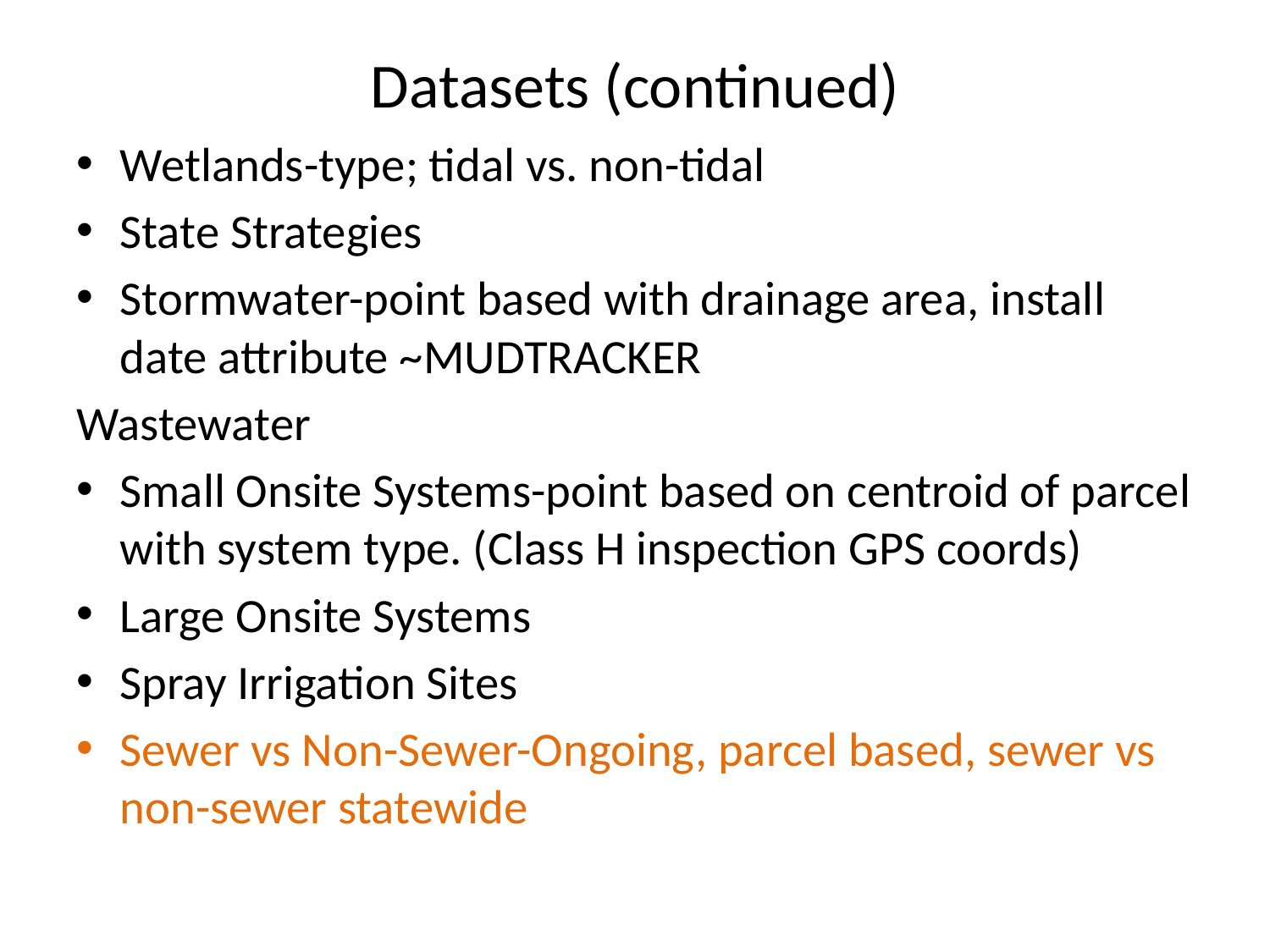

# Datasets (continued)
Wetlands-type; tidal vs. non-tidal
State Strategies
Stormwater-point based with drainage area, install date attribute ~MUDTRACKER
Wastewater
Small Onsite Systems-point based on centroid of parcel with system type. (Class H inspection GPS coords)
Large Onsite Systems
Spray Irrigation Sites
Sewer vs Non-Sewer-Ongoing, parcel based, sewer vs non-sewer statewide